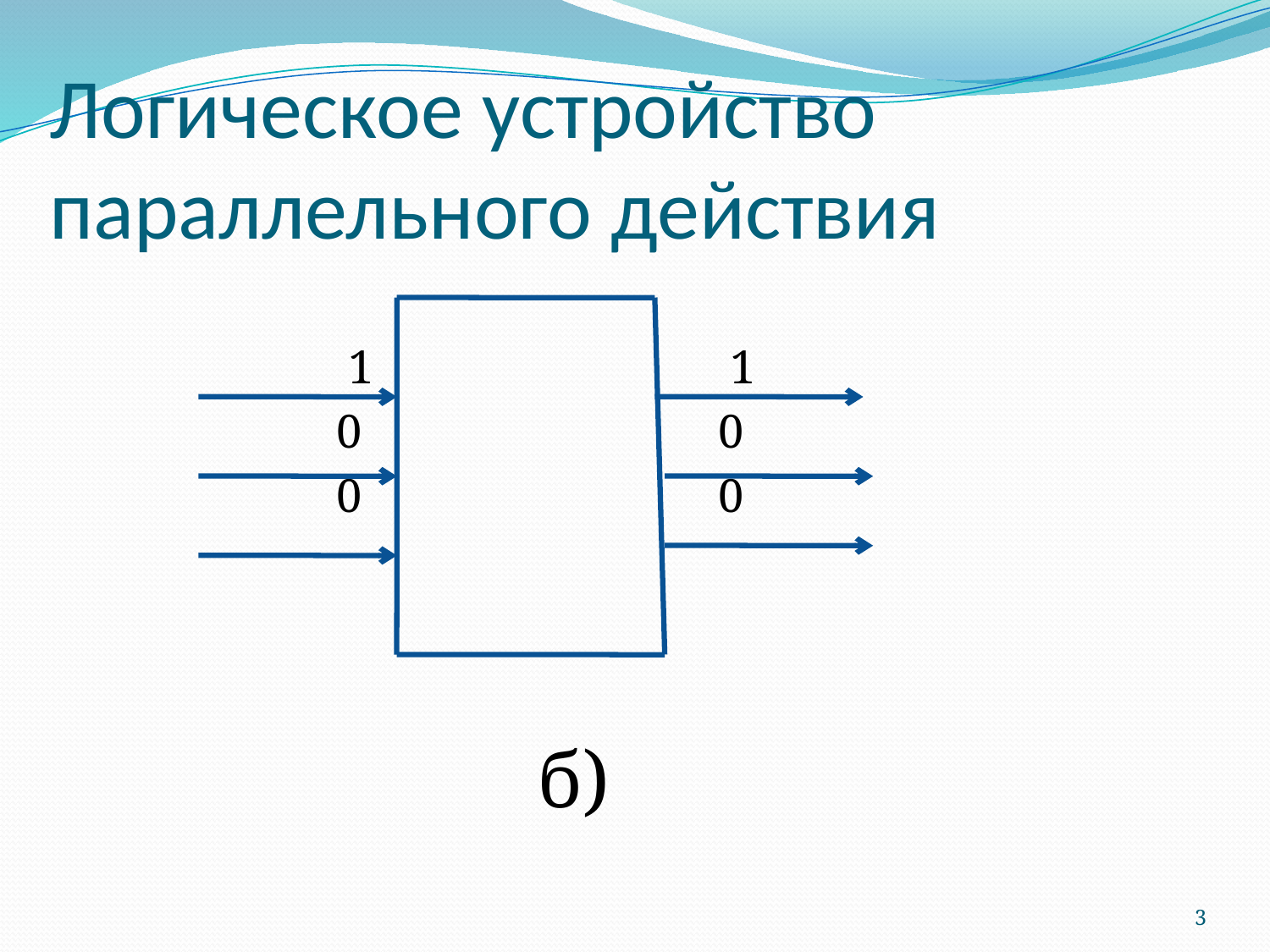

# Логическое устройство параллельного действия

                    1                              1
                   0                              0
                   0                              0

                                    б)
3